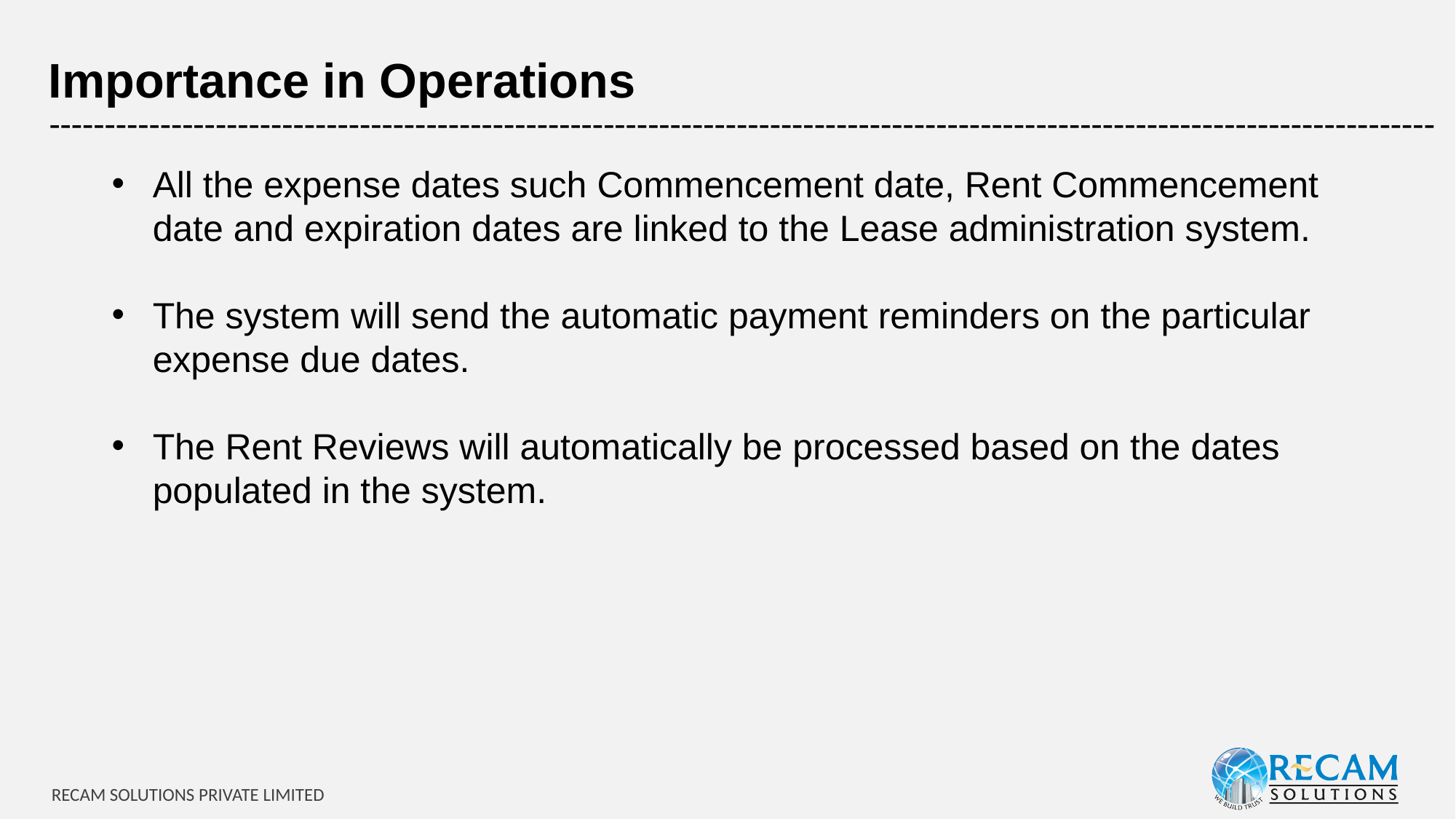

Importance in Operations
-----------------------------------------------------------------------------------------------------------------------------
All the expense dates such Commencement date, Rent Commencement date and expiration dates are linked to the Lease administration system.

The system will send the automatic payment reminders on the particular expense due dates.

The Rent Reviews will automatically be processed based on the dates populated in the system.
RECAM SOLUTIONS PRIVATE LIMITED